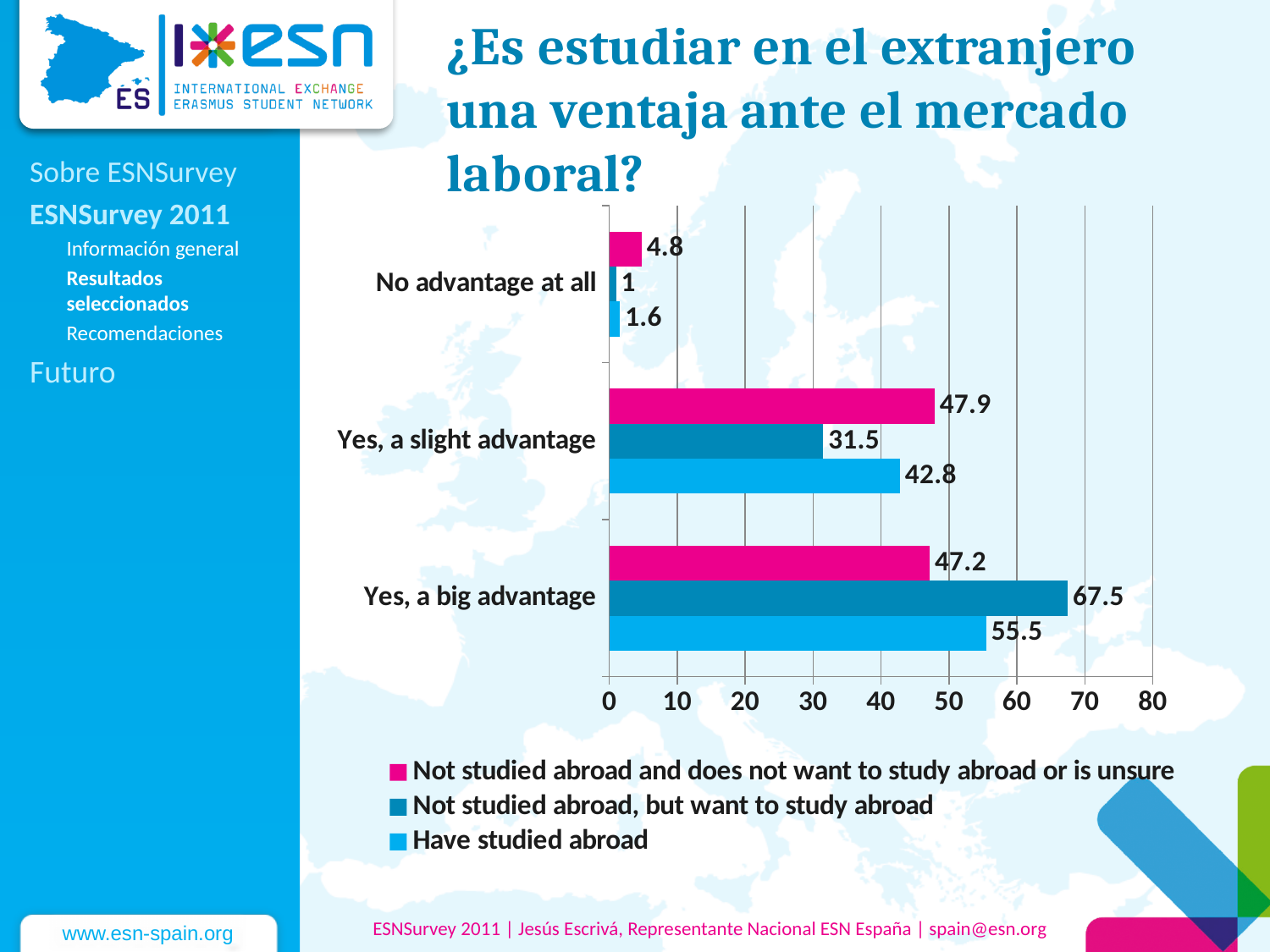

# ¿Es estudiar en el extranjero una ventaja ante el mercado laboral?
Sobre ESNSurvey
ESNSurvey 2011
Información general
Resultados seleccionados
Recomendaciones
Futuro

### Chart

| Category | Have studied abroad | Not studied abroad, but want to study abroad | Not studied abroad and does not want to study abroad or is unsure |
|---|---|---|---|
| Yes, a big advantage | 55.5 | 67.5 | 47.2 |
| Yes, a slight advantage | 42.8 | 31.5 | 47.9 |
| No advantage at all | 1.6 | 1.0 | 4.8 |
ESNSurvey 2011 | Jesús Escrivá, Representante Nacional ESN España | spain@esn.org